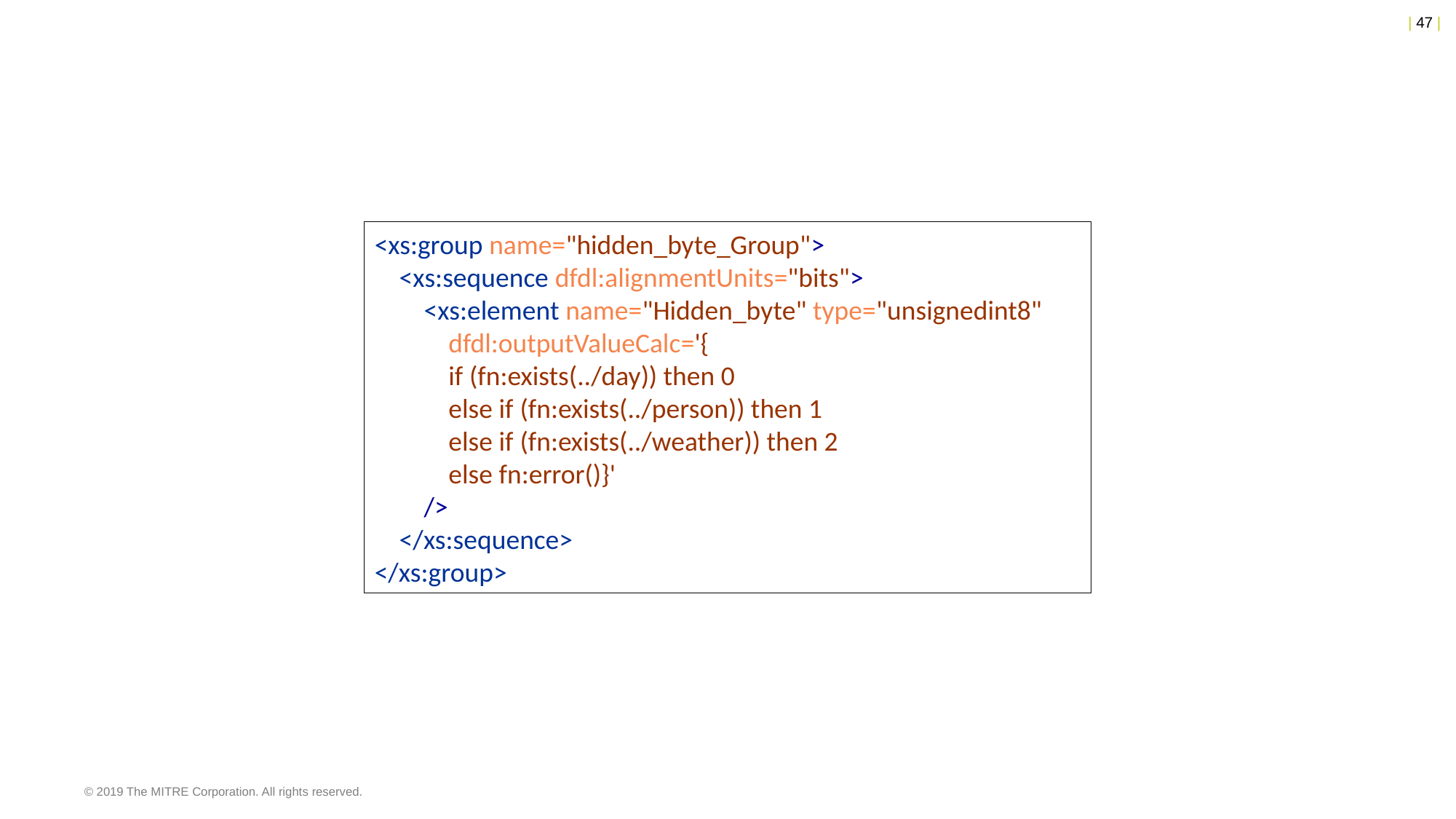

<xs:group name="hidden_byte_Group">
    <xs:sequence dfdl:alignmentUnits="bits">
        <xs:element name="Hidden_byte" type="unsignedint8"
            dfdl:outputValueCalc='{
            if (fn:exists(../day)) then 0
            else if (fn:exists(../person)) then 1
            else if (fn:exists(../weather)) then 2
            else fn:error()}'
        />
    </xs:sequence>
</xs:group>
© 2019 The MITRE Corporation. All rights reserved.